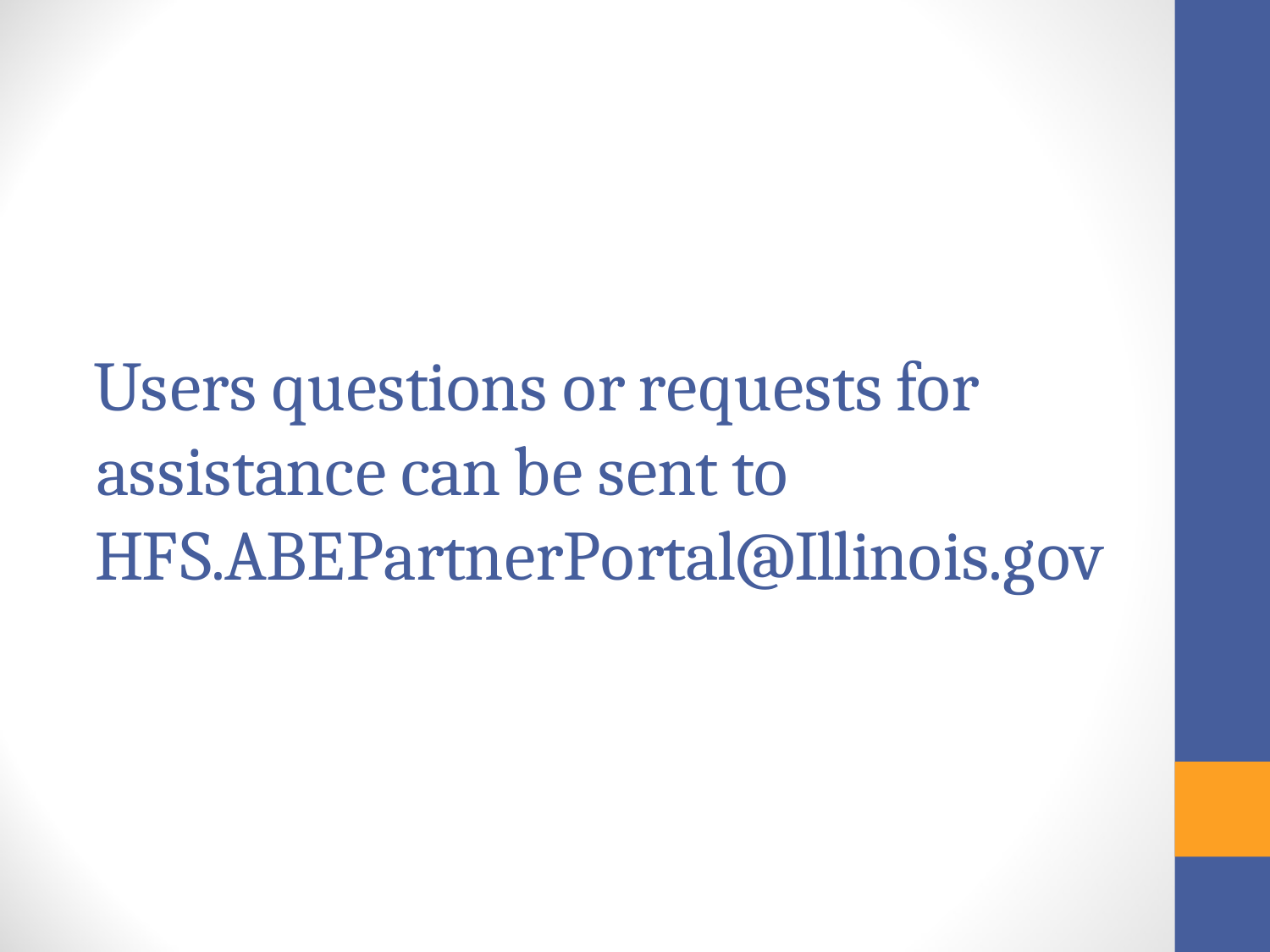

# Users questions or requests for assistance can be sent to HFS.ABEPartnerPortal@Illinois.gov